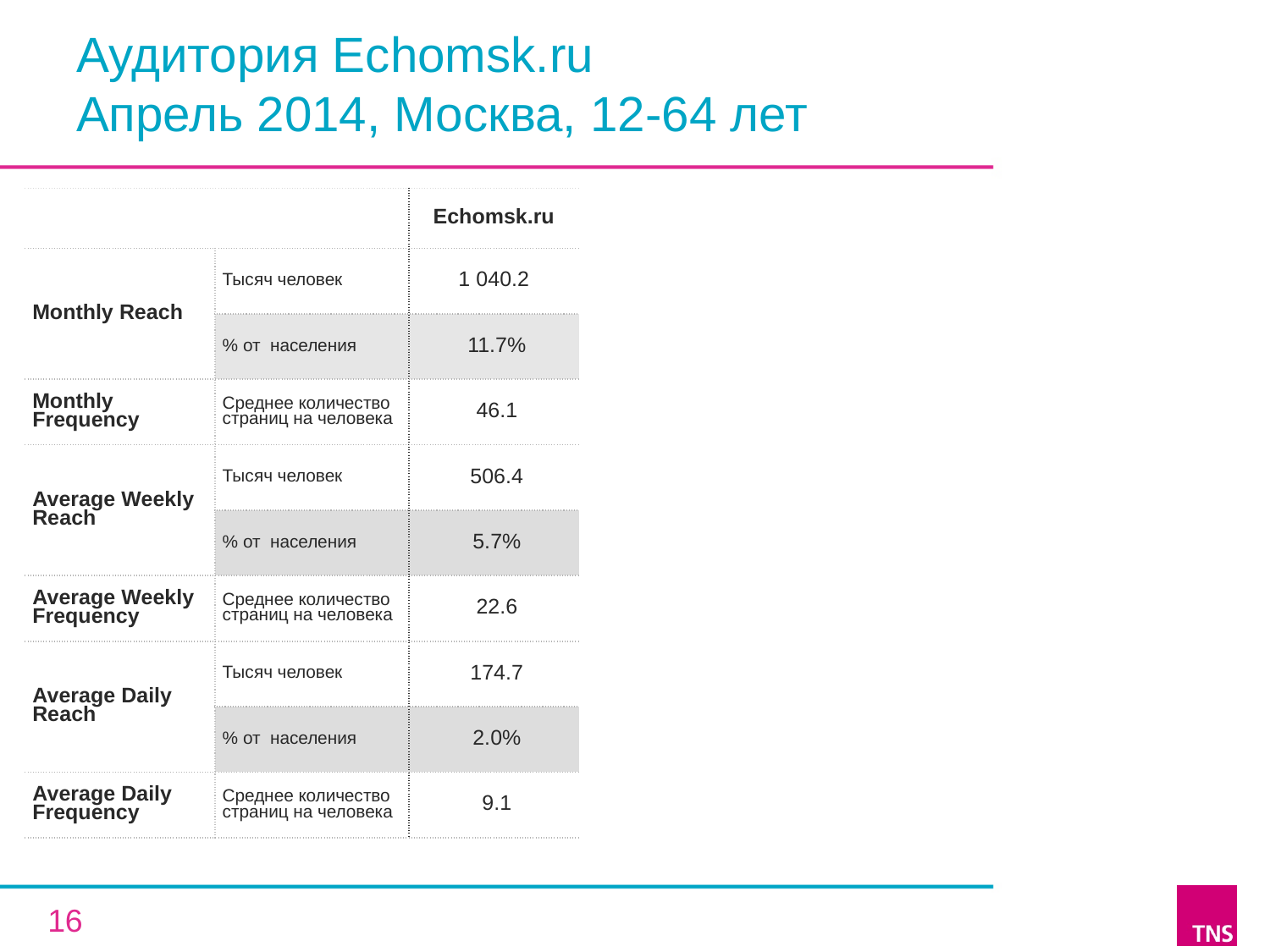

# Аудитория Echomsk.ru Апрель 2014, Москва, 12-64 лет
|  |  | Echomsk.ru |
| --- | --- | --- |
| Monthly Reach | Тысяч человек | 1 040.2 |
|  | % от населения | 11.7% |
| Monthly Frequency | Среднее количество страниц на человека | 46.1 |
| Average Weekly Reach | Тысяч человек | 506.4 |
|  | % от населения | 5.7% |
| Average Weekly Frequency | Среднее количество страниц на человека | 22.6 |
| Average Daily Reach | Тысяч человек | 174.7 |
|  | % от населения | 2.0% |
| Average Daily Frequency | Среднее количество страниц на человека | 9.1 |

16